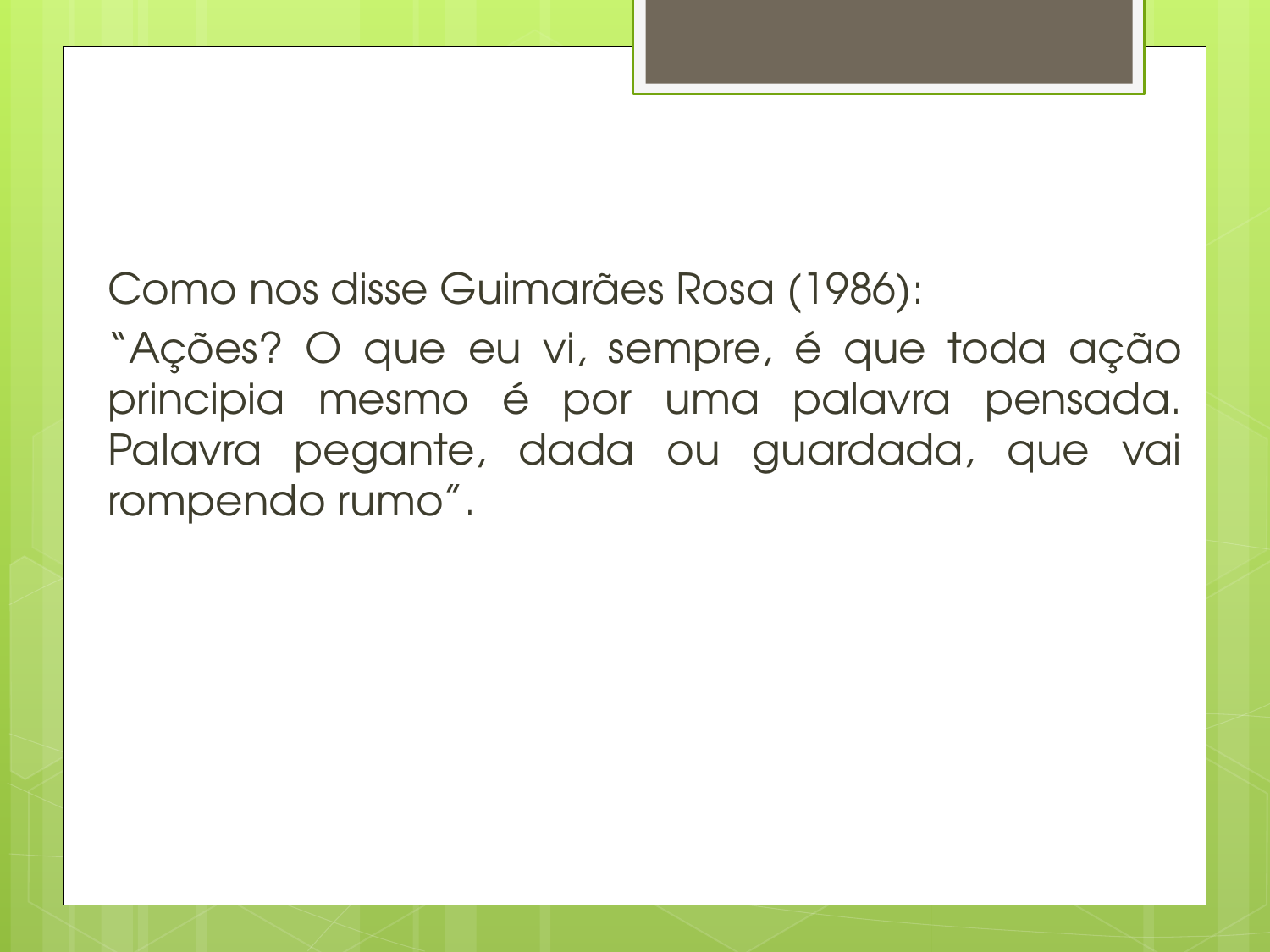

#

Como nos disse Guimarães Rosa (1986):
“Ações? O que eu vi, sempre, é que toda ação principia mesmo é por uma palavra pensada. Palavra pegante, dada ou guardada, que vai rompendo rumo”.